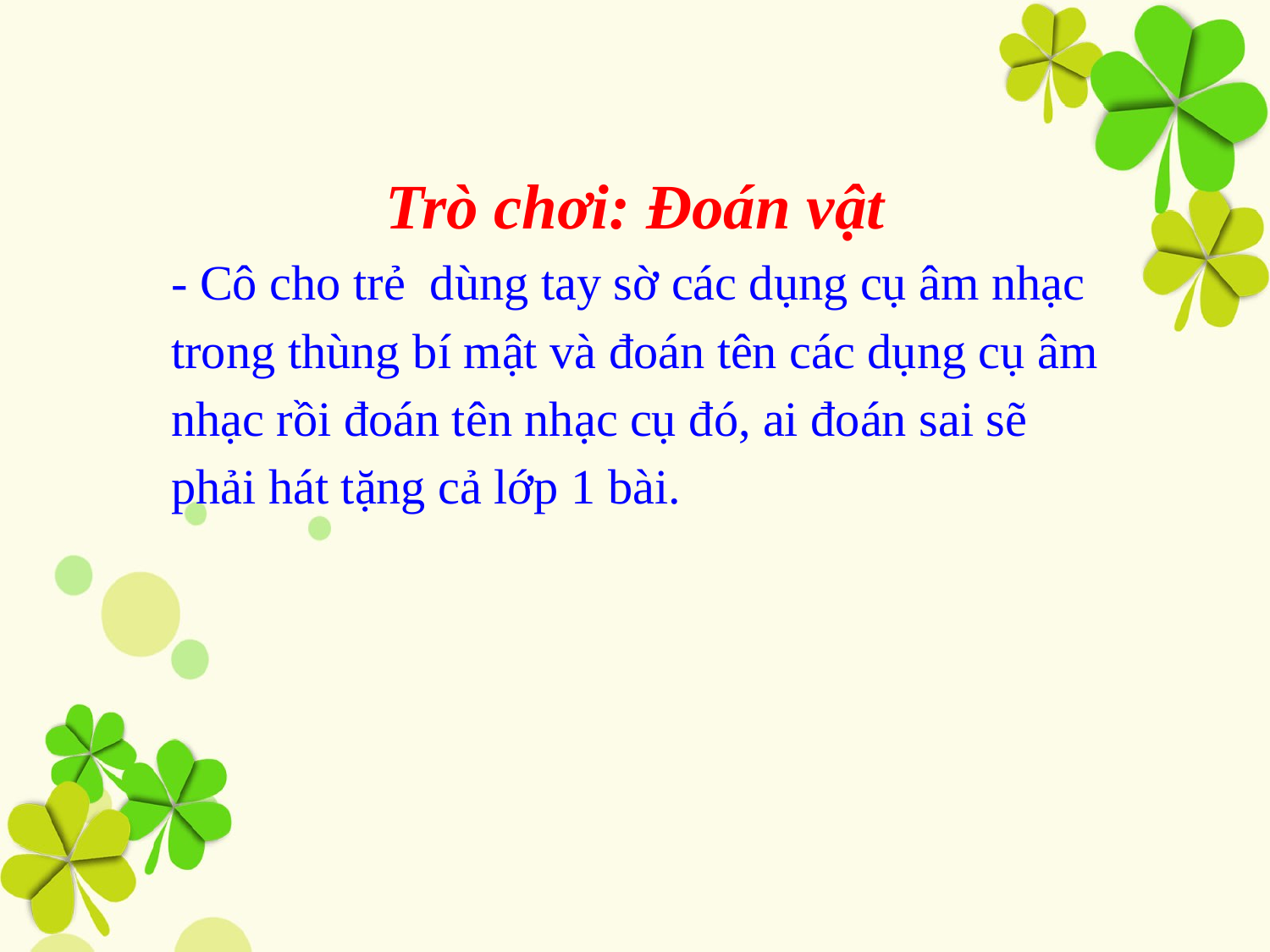

Trò chơi: Đoán vật
- Cô cho trẻ  dùng tay sờ các dụng cụ âm nhạc trong thùng bí mật và đoán tên các dụng cụ âm nhạc rồi đoán tên nhạc cụ đó, ai đoán sai sẽ phải hát tặng cả lớp 1 bài.